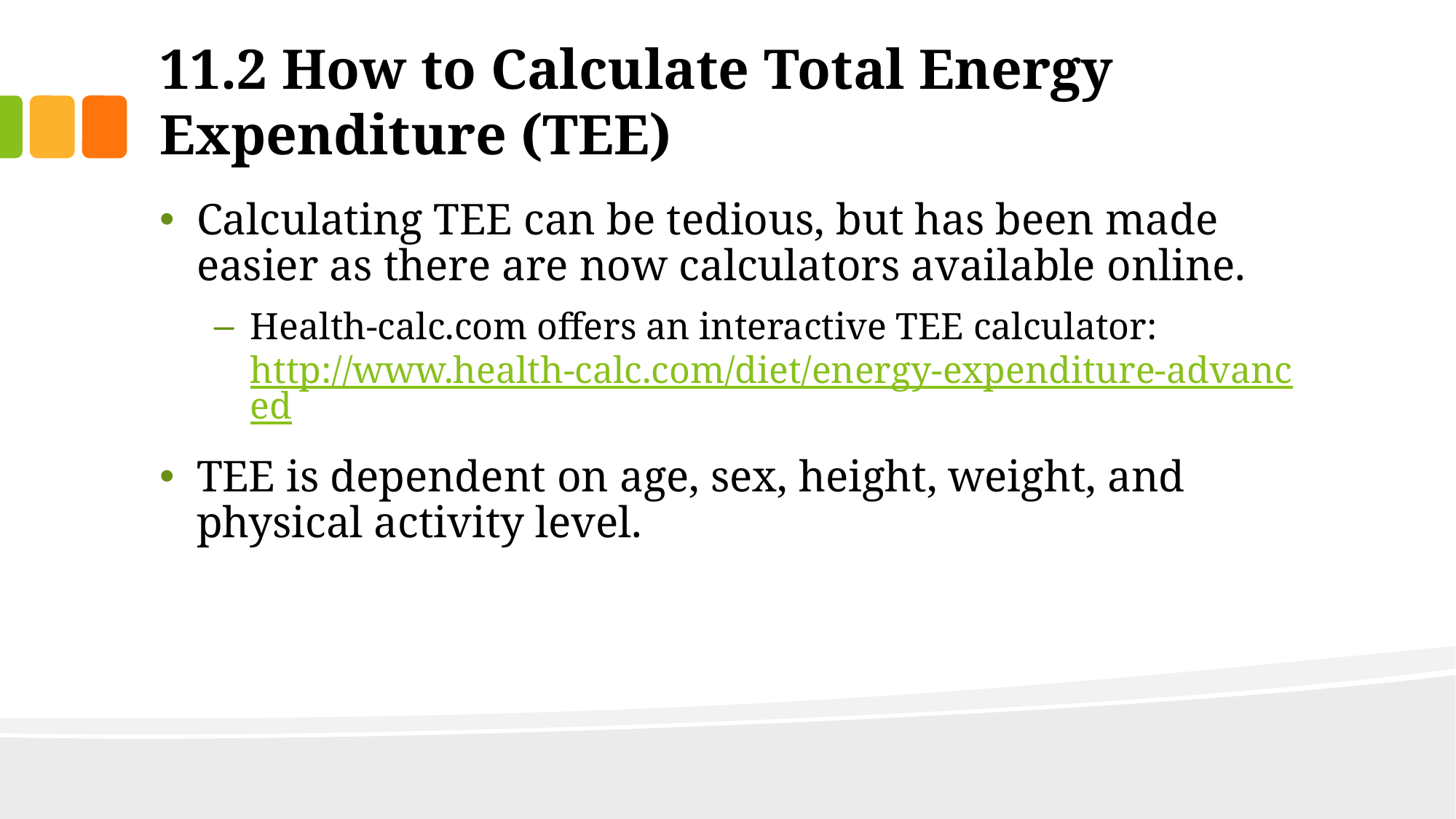

# 11.2 How to Calculate Total Energy Expenditure (TEE)
Calculating TEE can be tedious, but has been made easier as there are now calculators available online.
Health-calc.com offers an interactive TEE calculator: http://www.health-calc.com/diet/energy-expenditure-advanced
TEE is dependent on age, sex, height, weight, and physical activity level.